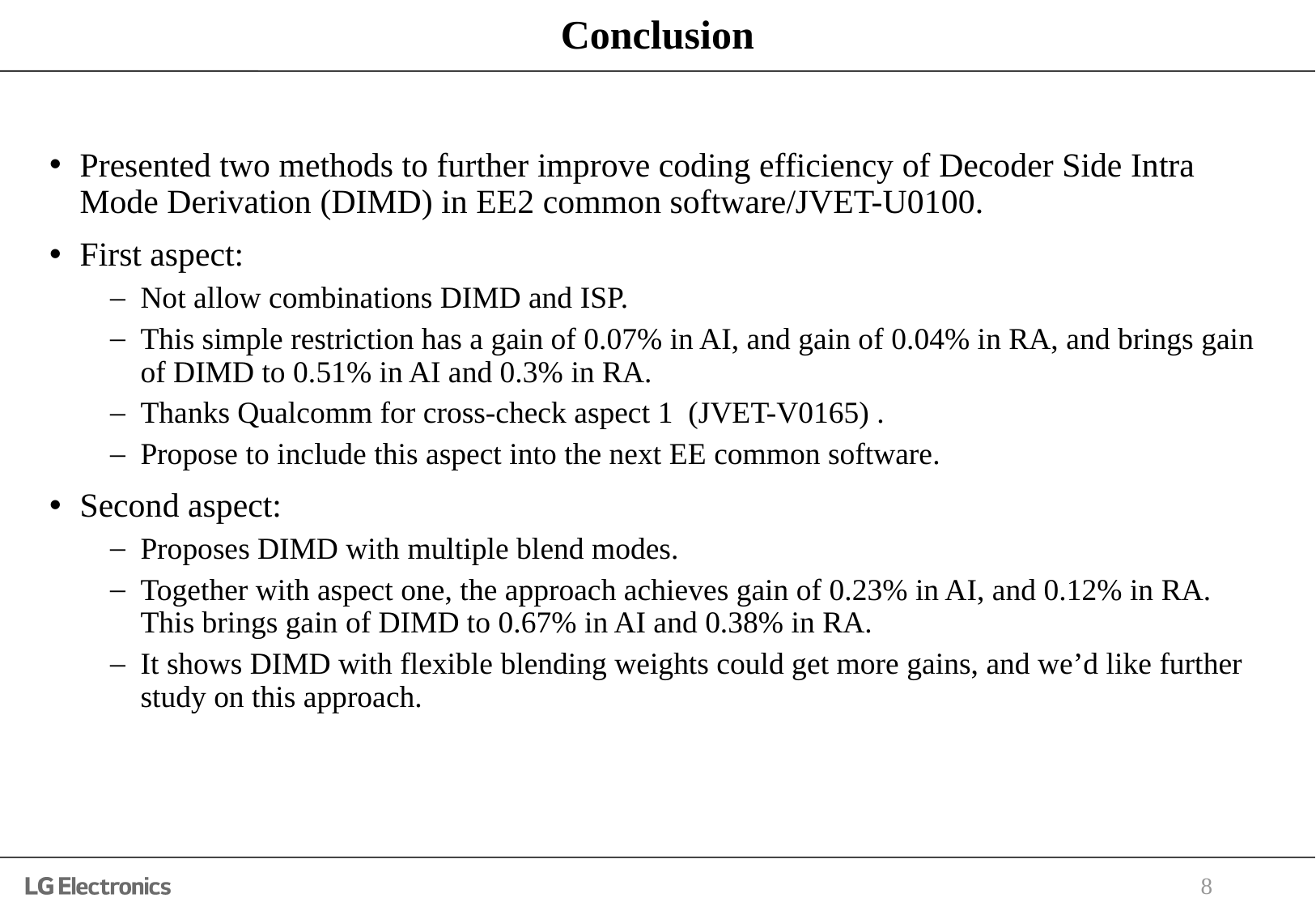

# Conclusion

Presented two methods to further improve coding efficiency of Decoder Side Intra Mode Derivation (DIMD) in EE2 common software/JVET-U0100.
First aspect:
Not allow combinations DIMD and ISP.
This simple restriction has a gain of 0.07% in AI, and gain of 0.04% in RA, and brings gain of DIMD to 0.51% in AI and 0.3% in RA.
Thanks Qualcomm for cross-check aspect 1  (JVET-V0165) .
Propose to include this aspect into the next EE common software.
Second aspect:
Proposes DIMD with multiple blend modes.
Together with aspect one, the approach achieves gain of 0.23% in AI, and 0.12% in RA. This brings gain of DIMD to 0.67% in AI and 0.38% in RA.
It shows DIMD with flexible blending weights could get more gains, and we’d like further study on this approach.

8